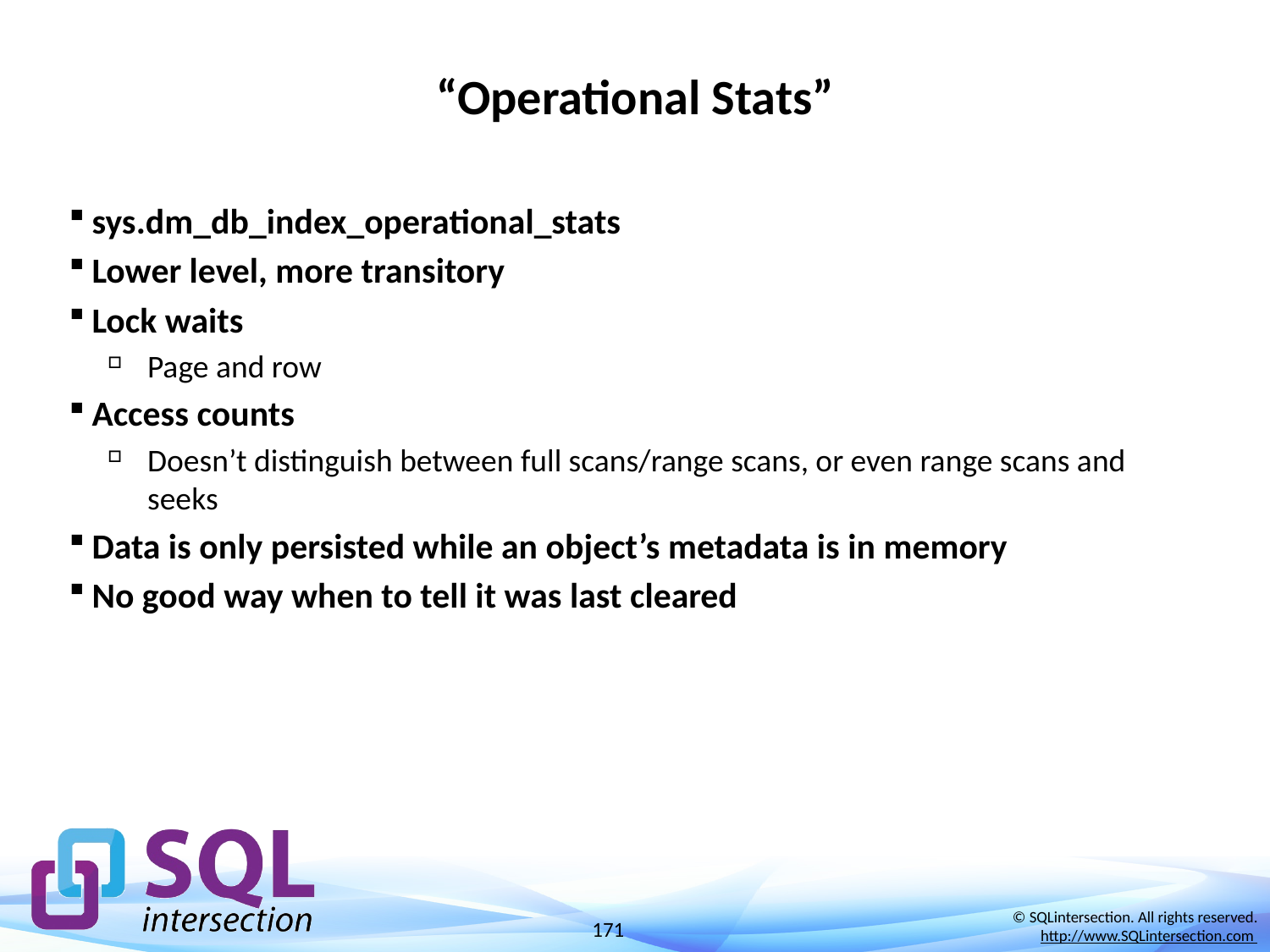

# “Operational Stats”
sys.dm_db_index_operational_stats
Lower level, more transitory
Lock waits
Page and row
Access counts
Doesn’t distinguish between full scans/range scans, or even range scans and seeks
Data is only persisted while an object’s metadata is in memory
No good way when to tell it was last cleared